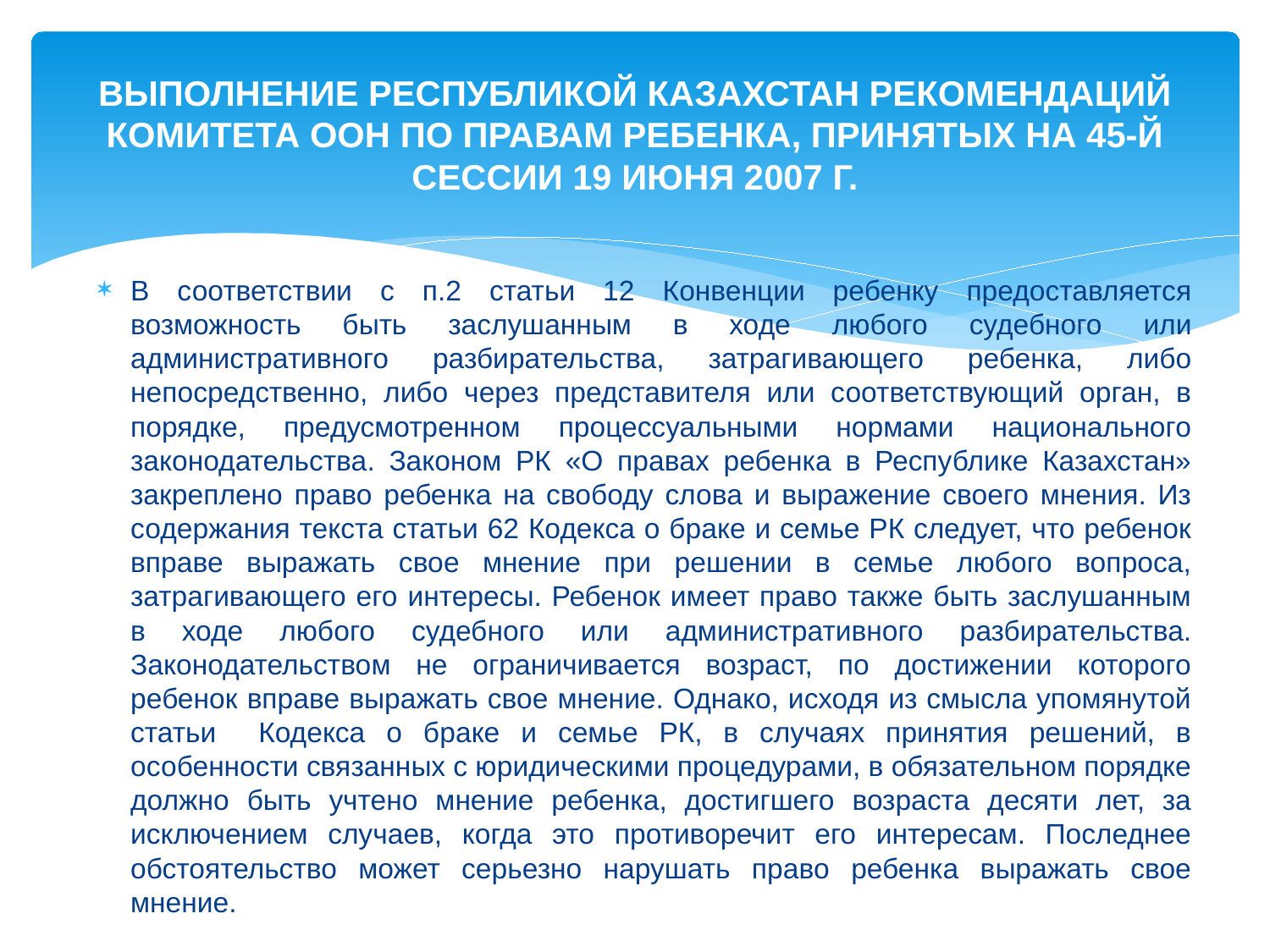

# ВЫПОЛНЕНИЕ РЕСПУБЛИКОЙ КАЗАХСТАН РЕКОМЕНДАЦИЙ КОМИТЕТА ООН ПО ПРАВАМ РЕБЕНКА, ПРИНЯТЫХ НА 45-Й СЕССИИ 19 ИЮНЯ 2007 Г.
В соответствии с п.2 статьи 12 Конвенции ребенку предоставляется возможность быть заслушанным в ходе любого судебного или административного разбирательства, затрагивающего ребенка, либо непосредственно, либо через представителя или соответствующий орган, в порядке, предусмотренном процессуальными нормами национального законодательства. Законом РК «О правах ребенка в Республике Казахстан» закреплено право ребенка на свободу слова и выражение своего мнения. Из содержания текста статьи 62 Кодекса о браке и семье РК следует, что ребенок вправе выражать свое мнение при решении в семье любого вопроса, затрагивающего его интересы. Ребенок имеет право также быть заслушанным в ходе любого судебного или административного разбирательства. Законодательством не ограничивается возраст, по достижении которого ребенок вправе выражать свое мнение. Однако, исходя из смысла упомянутой статьи  Кодекса о браке и семье РК, в случаях принятия решений, в особенности связанных с юридическими процедурами, в обязательном порядке должно быть учтено мнение ребенка, достигшего возраста десяти лет, за исключением случаев, когда это противоречит его интересам. Последнее обстоятельство может серьезно нарушать право ребенка выражать свое мнение.